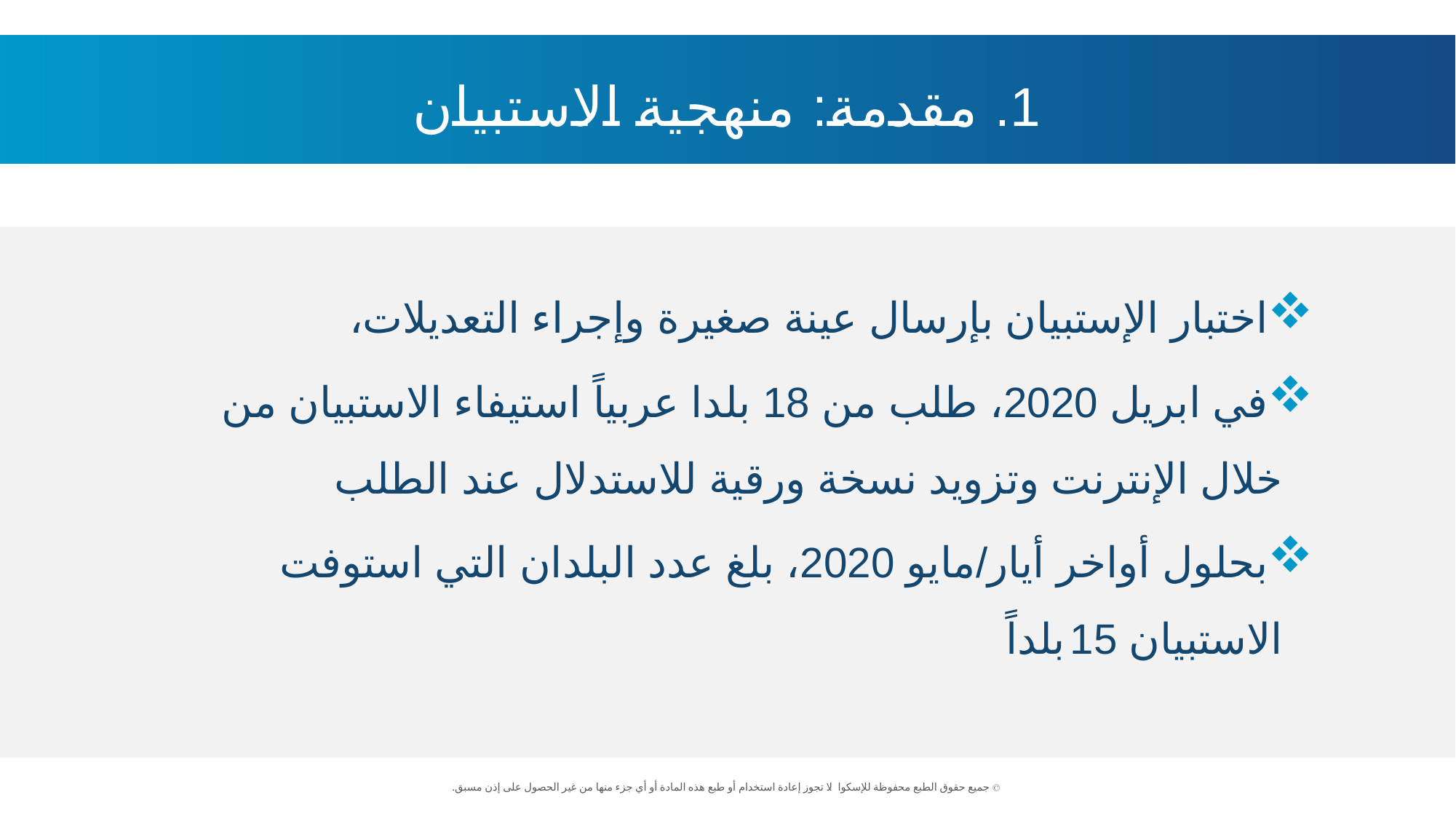

1. مقدمة: منهجية الاستبيان

اختبار الإستبيان بإرسال عينة صغيرة وإجراء التعديلات،
في ابريل 2020، طلب من 18 بلدا عربياً استيفاء الاستبيان من خلال الإنترنت وتزويد نسخة ورقية للاستدلال عند الطلب
بحلول أواخر أيار/مايو 2020، بلغ عدد البلدان التي استوفت الاستبيان 15بلداً